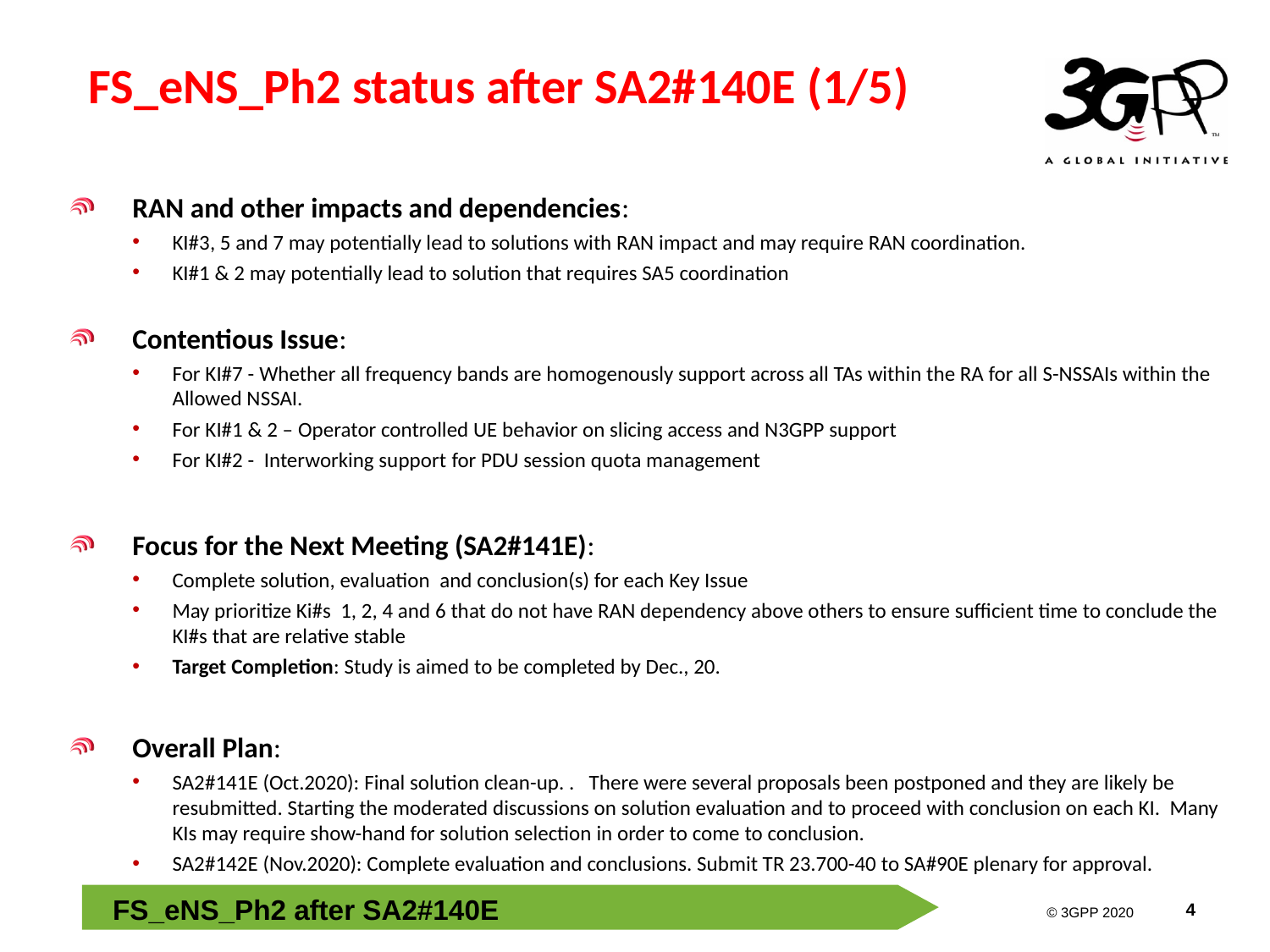

# FS_eNS_Ph2 status after SA2#140E (1/5)
RAN and other impacts and dependencies:
KI#3, 5 and 7 may potentially lead to solutions with RAN impact and may require RAN coordination.
KI#1 & 2 may potentially lead to solution that requires SA5 coordination

Contentious Issue:
For KI#7 - Whether all frequency bands are homogenously support across all TAs within the RA for all S-NSSAIs within the Allowed NSSAI.
For KI#1 & 2 – Operator controlled UE behavior on slicing access and N3GPP support
For KI#2 -  Interworking support for PDU session quota management

Focus for the Next Meeting (SA2#141E):
Complete solution, evaluation  and conclusion(s) for each Key Issue
May prioritize Ki#s  1, 2, 4 and 6 that do not have RAN dependency above others to ensure sufficient time to conclude the KI#s that are relative stable
Target Completion: Study is aimed to be completed by Dec., 20.

Overall Plan:
SA2#141E (Oct.2020): Final solution clean-up. .   There were several proposals been postponed and they are likely be resubmitted. Starting the moderated discussions on solution evaluation and to proceed with conclusion on each KI.  Many KIs may require show-hand for solution selection in order to come to conclusion.
SA2#142E (Nov.2020): Complete evaluation and conclusions. Submit TR 23.700-40 to SA#90E plenary for approval.